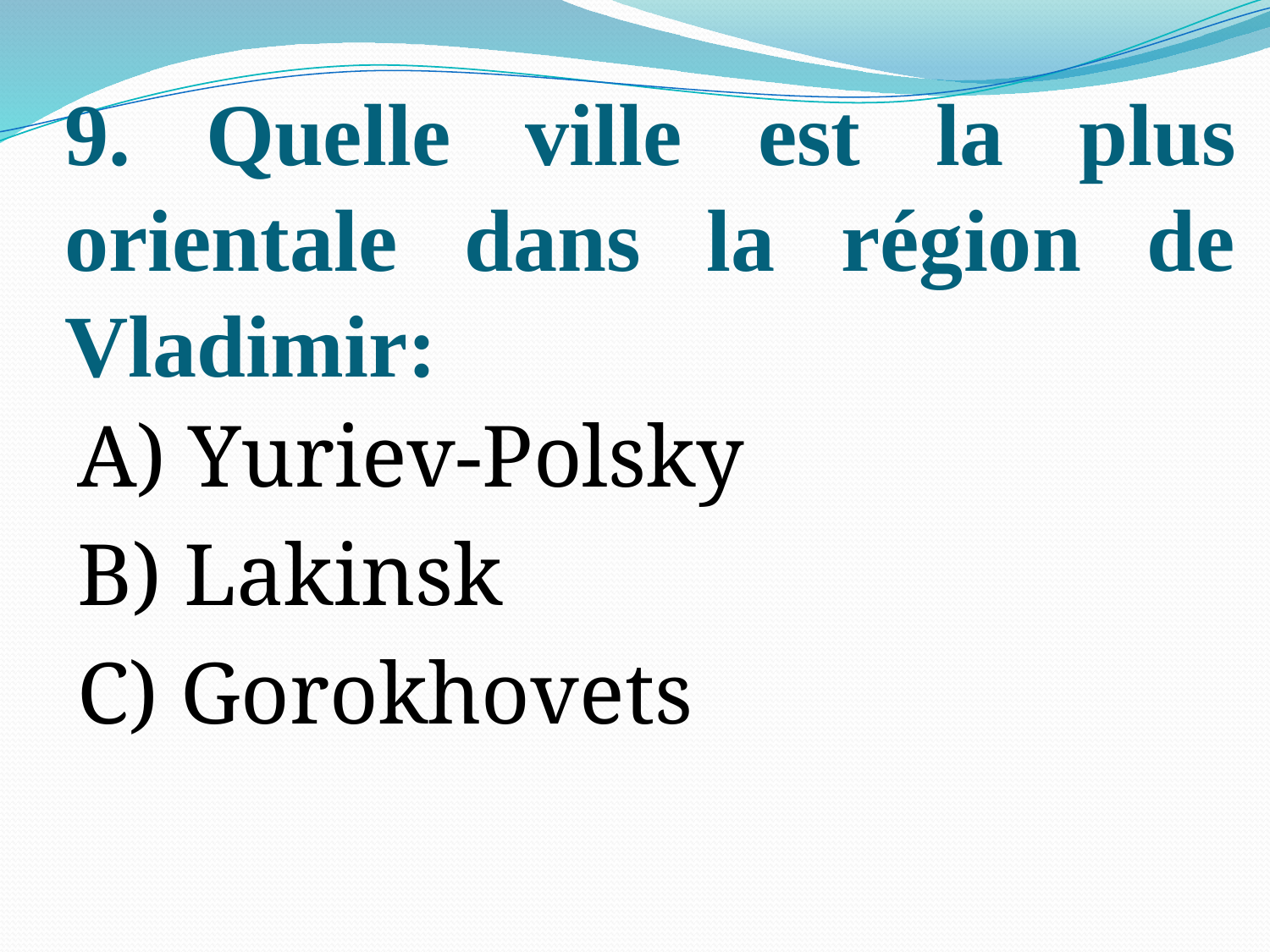

# 9. Quelle ville est la plus orientale dans la région de Vladimir:
A) Yuriev-Polsky
B) Lakinsk
C) Gorokhovets